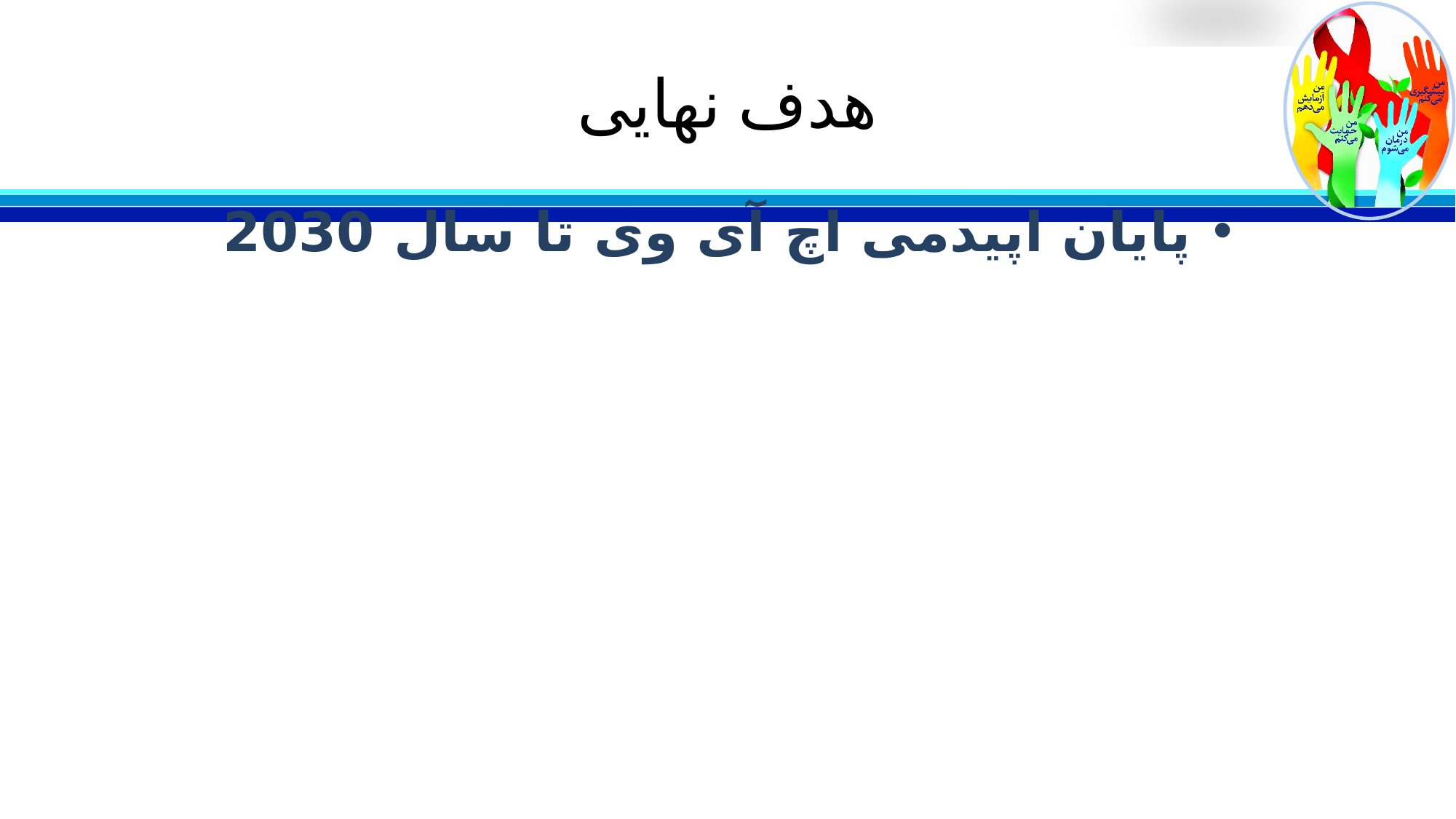

# هدف نهایی
پایان اپیدمی اچ آی وی تا سال 2030